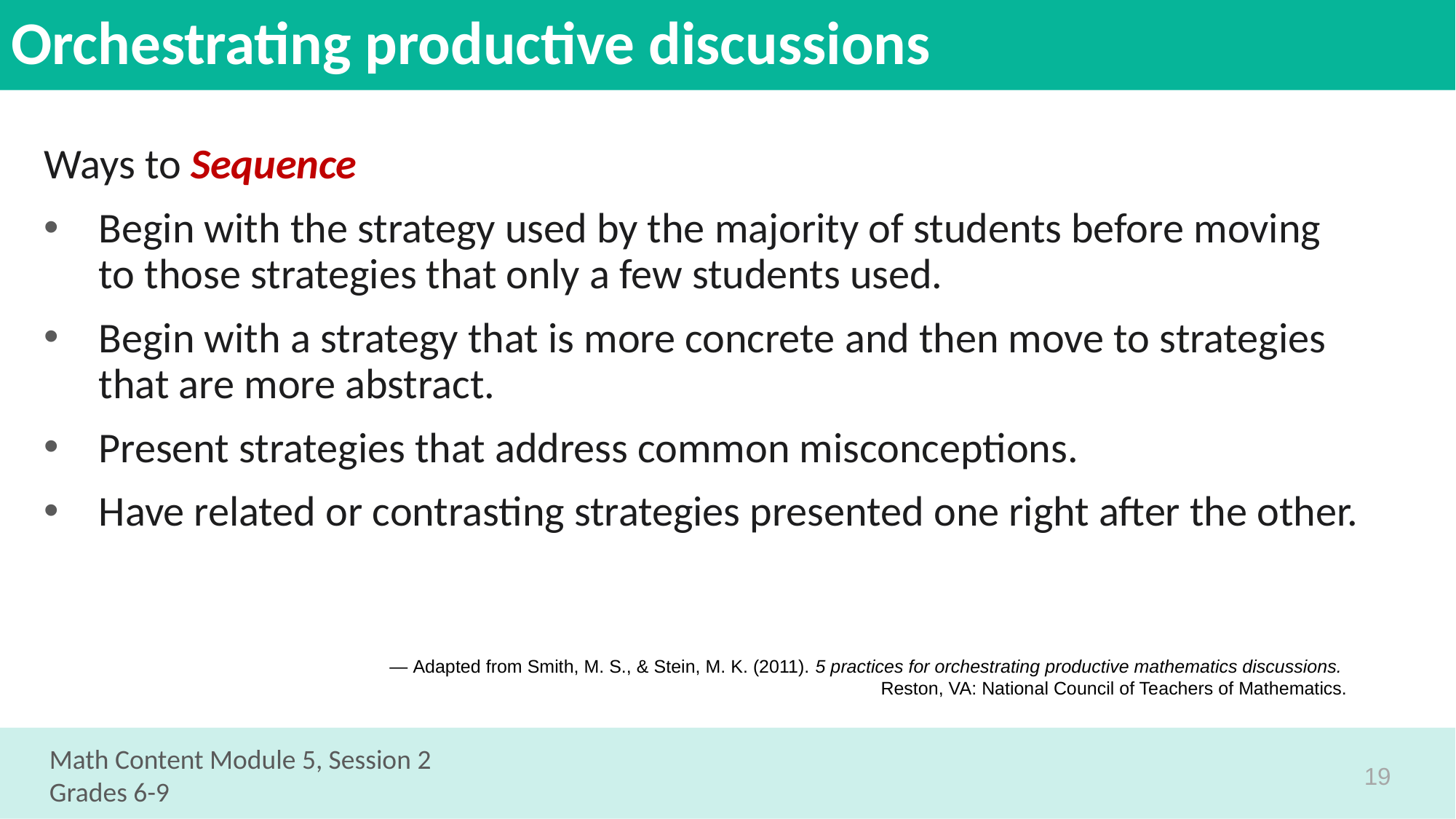

# Orchestrating productive discussions
Ways to Sequence
Begin with the strategy used by the majority of students before moving to those strategies that only a few students used.
Begin with a strategy that is more concrete and then move to strategies that are more abstract.
Present strategies that address common misconceptions.
Have related or contrasting strategies presented one right after the other.
— Adapted from Smith, M. S., & Stein, M. K. (2011). 5 practices for orchestrating productive mathematics discussions.
Reston, VA: National Council of Teachers of Mathematics.
Math Content Module 5, Session 2
Grades 6-9
19